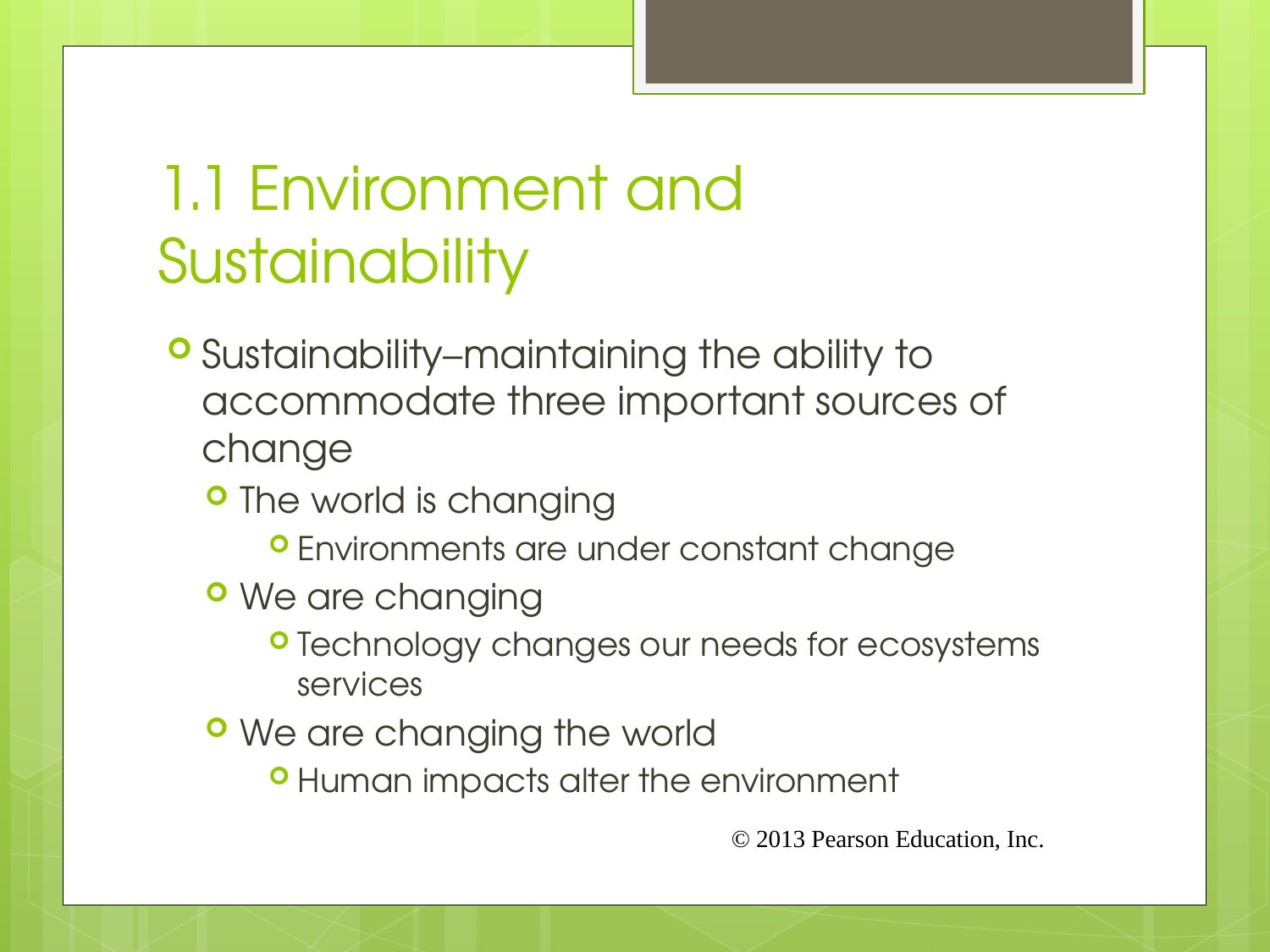

# 1.1 Environment and Sustainability
Sustainability–maintaining the ability to accommodate three important sources of change
The world is changing
Environments are under constant change
We are changing
Technology changes our needs for ecosystems services
We are changing the world
Human impacts alter the environment
© 2013 Pearson Education, Inc.